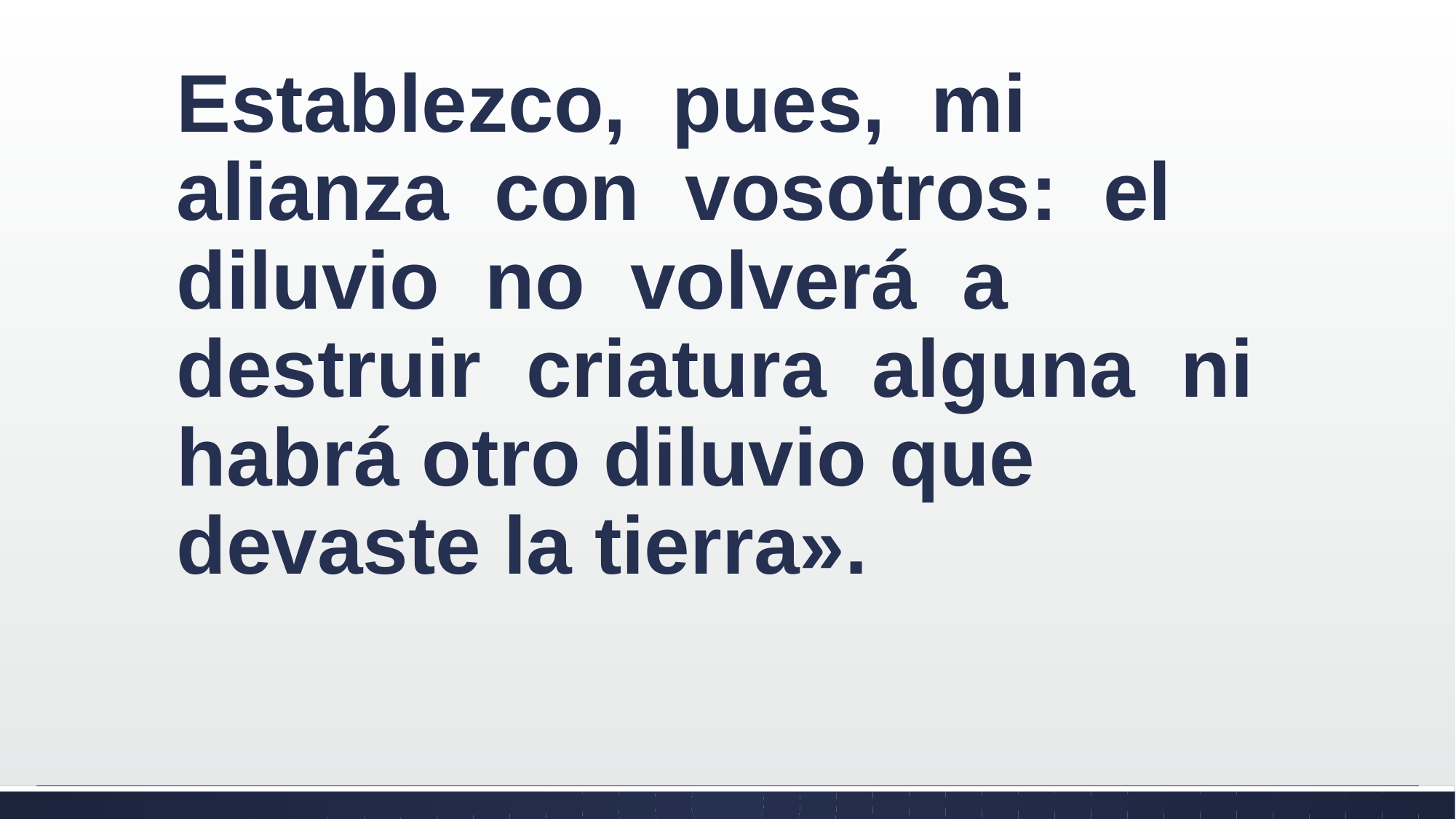

#
Establezco,  pues,  mi  alianza  con  vosotros:  el  diluvio  no  volverá  a  destruir  criatura  alguna  ni  habrá otro diluvio que devaste la tierra».